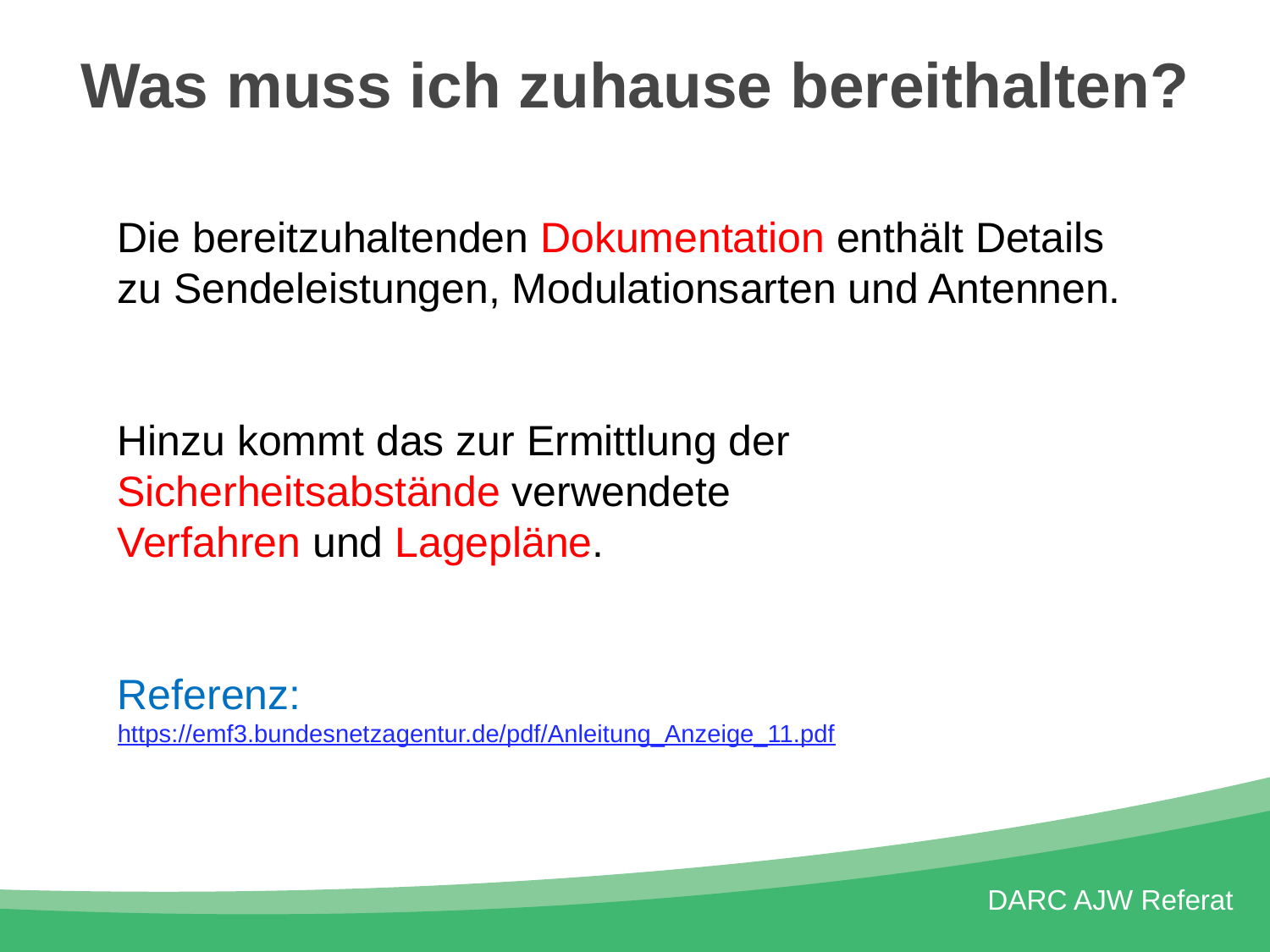

# Was muss ich zuhause bereithalten?

Die bereitzuhaltenden Dokumentation enthält Details zu Sendeleistungen, Modulationsarten und Antennen.

Hinzu kommt das zur Ermittlung der Sicherheitsabstände verwendete
Verfahren und Lagepläne.
Referenz:
https://emf3.bundesnetzagentur.de/pdf/Anleitung_Anzeige_11.pdf